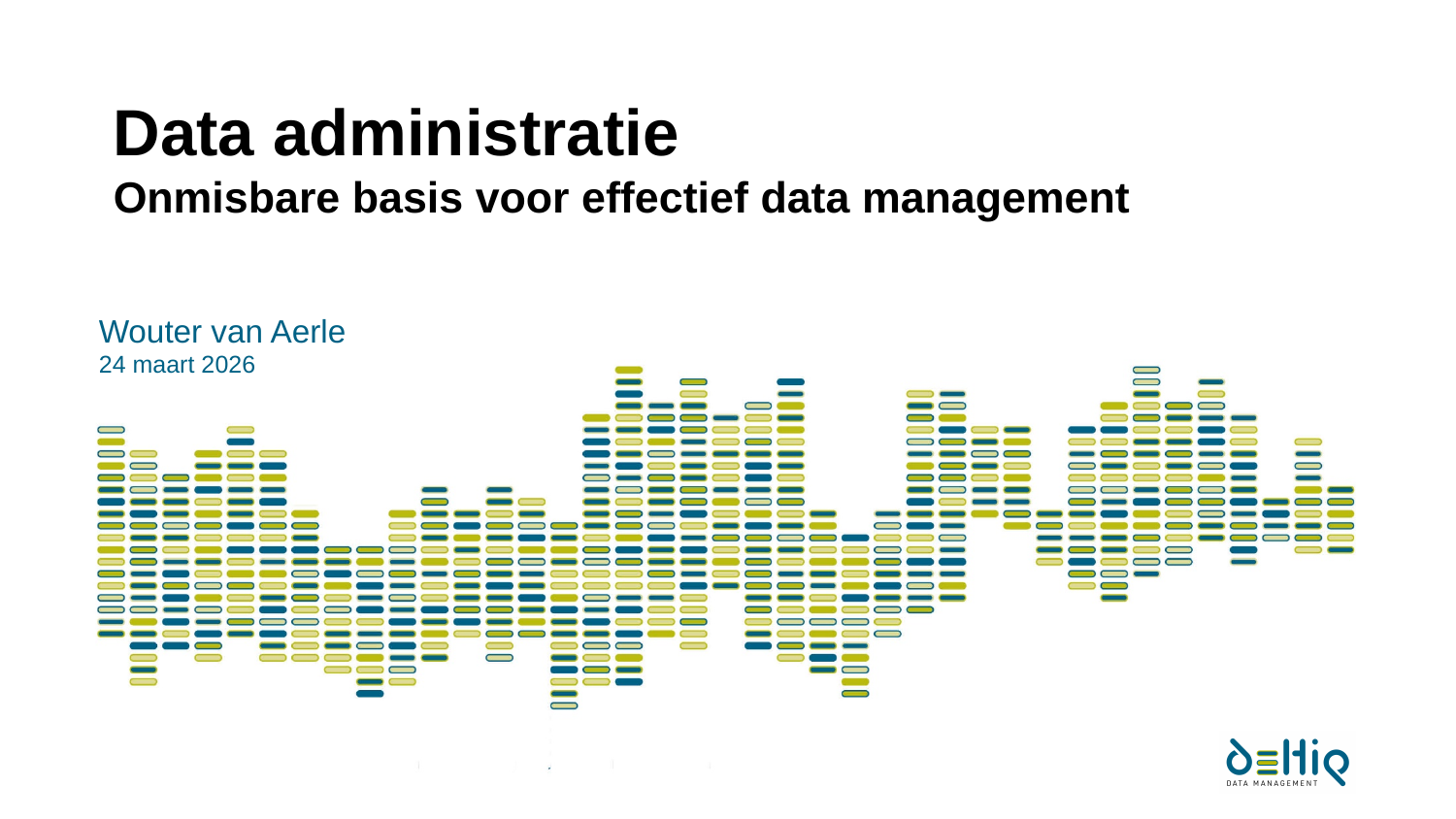

# Data administratie Onmisbare basis voor effectief data management
Wouter van Aerle
24 maart 2026